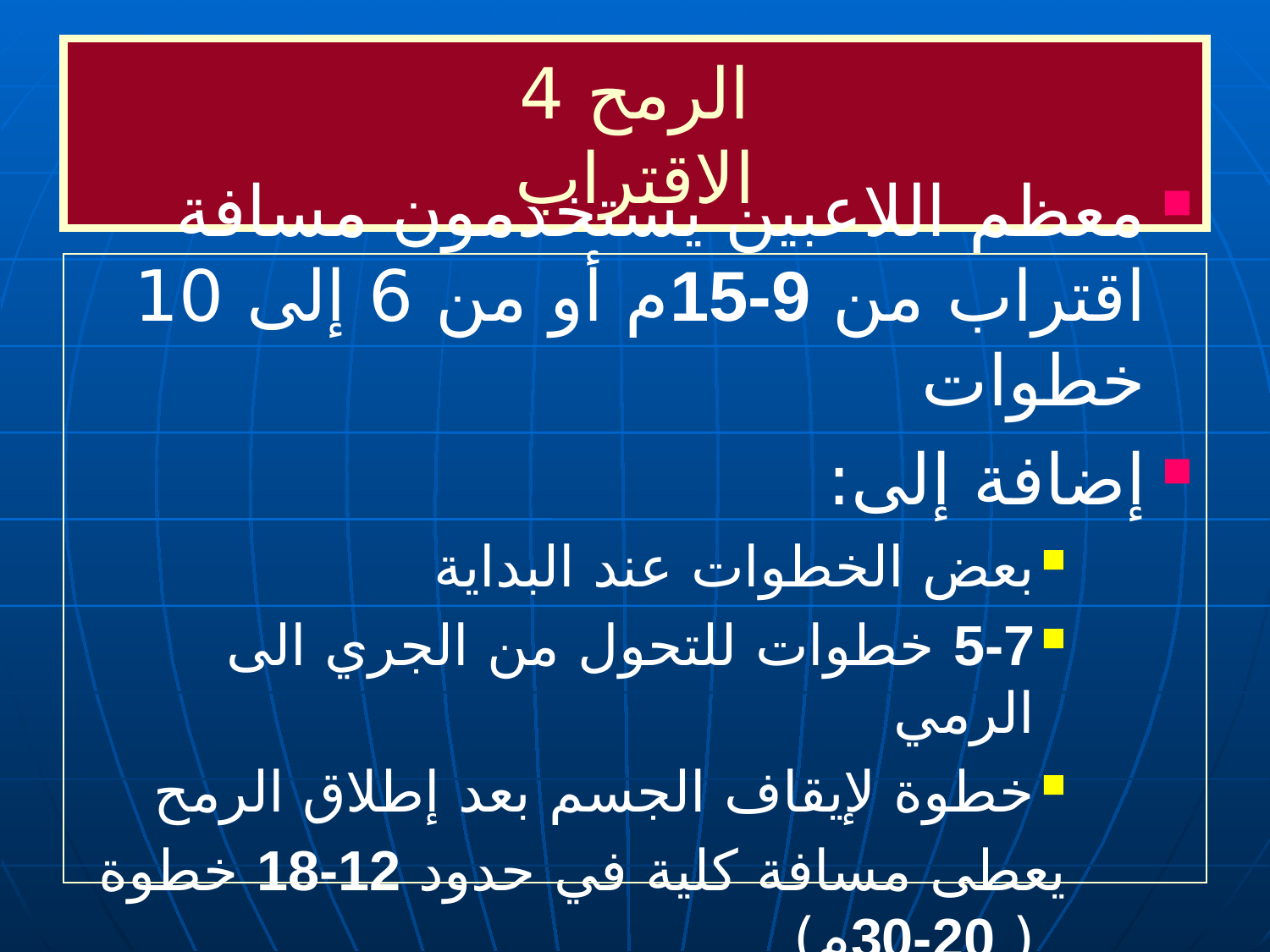

# الرمح 4 الاقتراب
معظم اللاعبين يستخدمون مسافة اقتراب من 9-15م أو من 6 إلى 10 خطوات
إضافة إلى:
بعض الخطوات عند البداية
5-7 خطوات للتحول من الجري الى الرمي
خطوة لإيقاف الجسم بعد إطلاق الرمح
يعطى مسافة كلية في حدود 12-18 خطوة ( 20-30م)